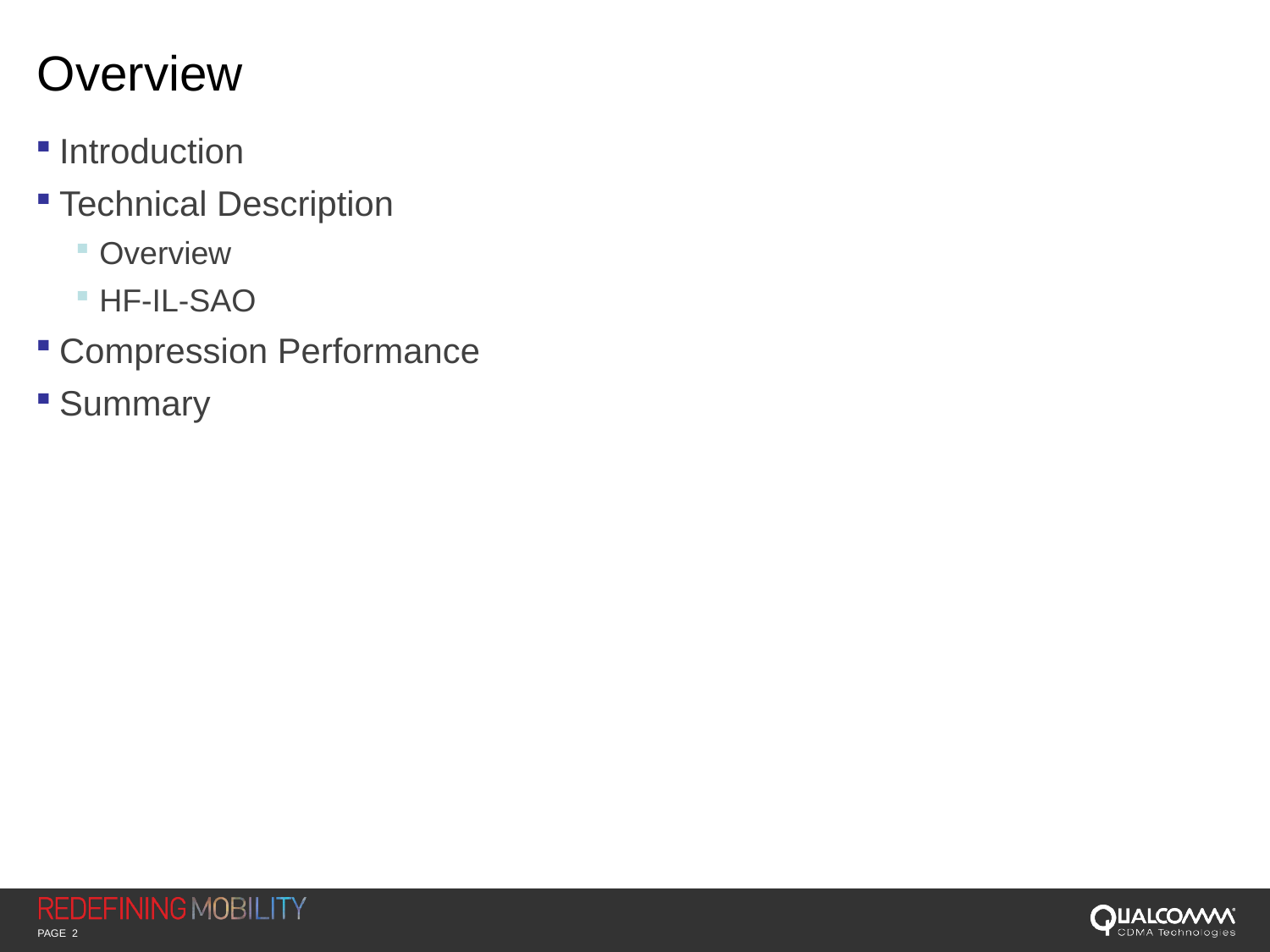

# Overview
Introduction
Technical Description
Overview
HF-IL-SAO
Compression Performance
Summary